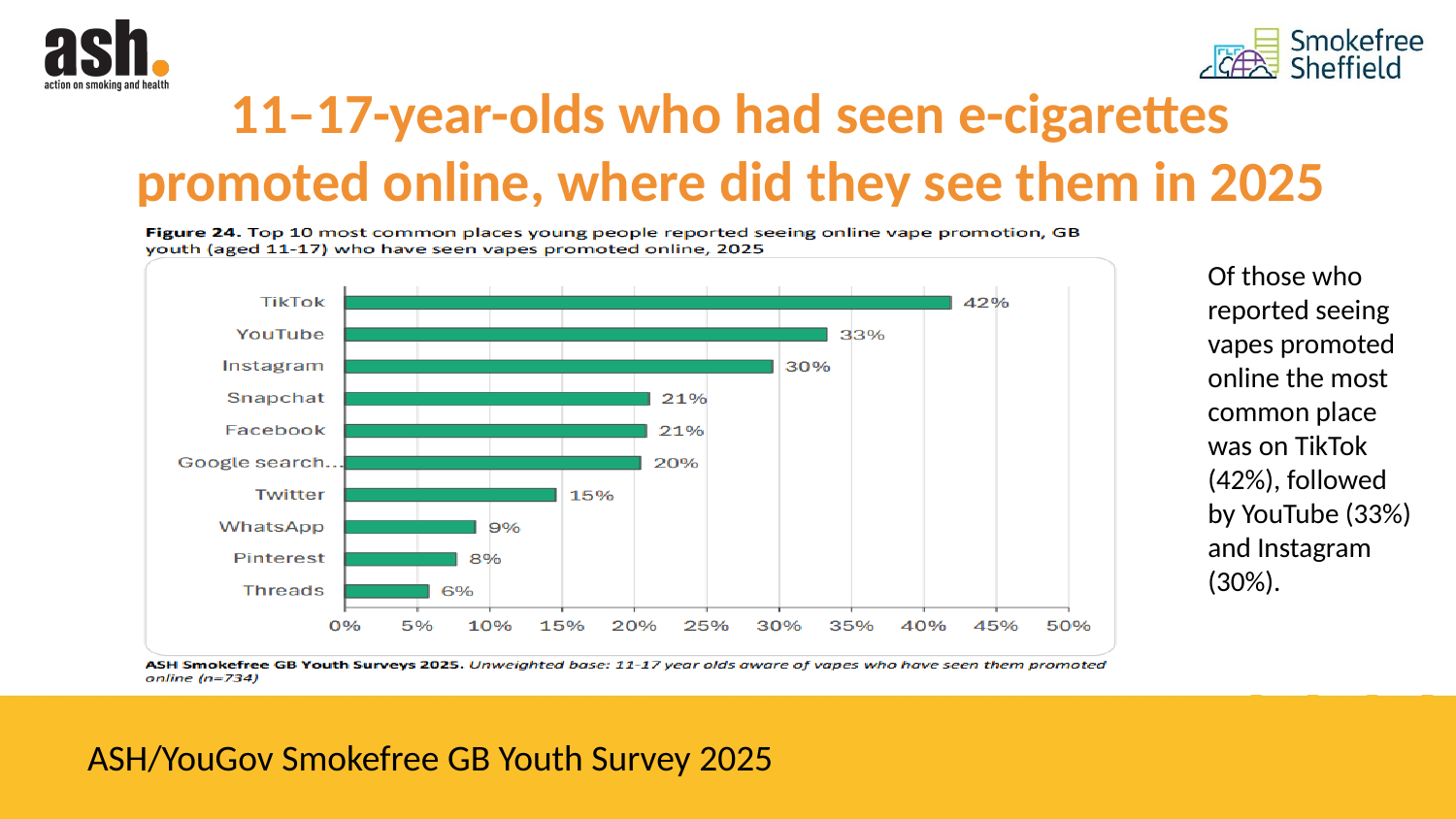

# 11–17-year-olds who had seen e-cigarettes promoted online, where did they see them in 2025

### Chart

| Category |
|---|
Of those who reported seeing vapes promoted online the most common place was on TikTok (42%), followed by YouTube (33%) and Instagram (30%).

ASH/YouGov Smokefree GB Youth Survey 2025